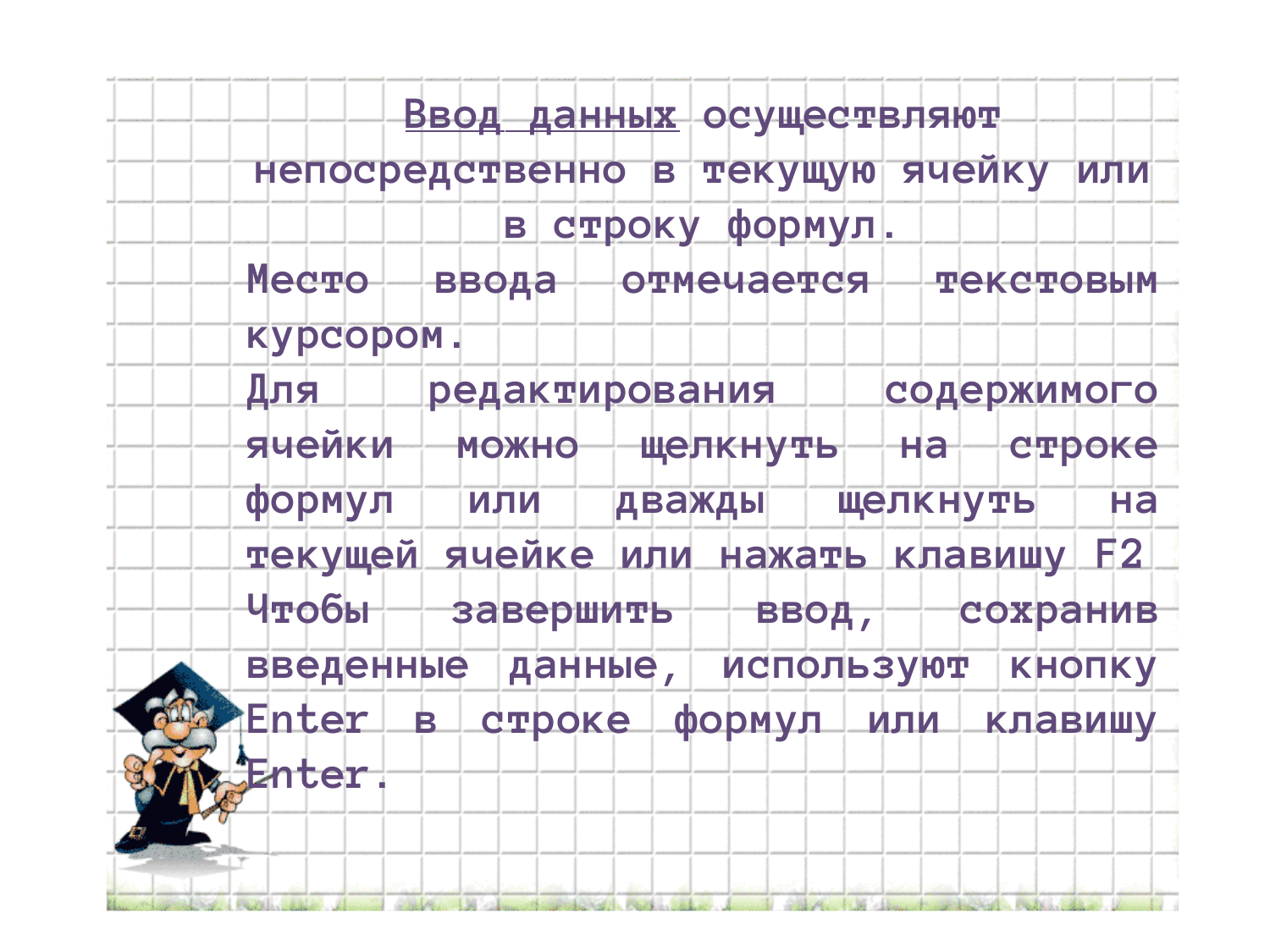

Ввод данных осуществляют непосредственно в текущую ячейку или в строку формул.
Место ввода отмечается текстовым курсором.
Для редактирования содержимого ячейки можно щелкнуть на строке формул или дважды щелкнуть на текущей ячейке или нажать клавишу F2
Чтобы завершить ввод, сохранив введенные данные, используют кнопку Enter в строке формул или клавишу Enter.